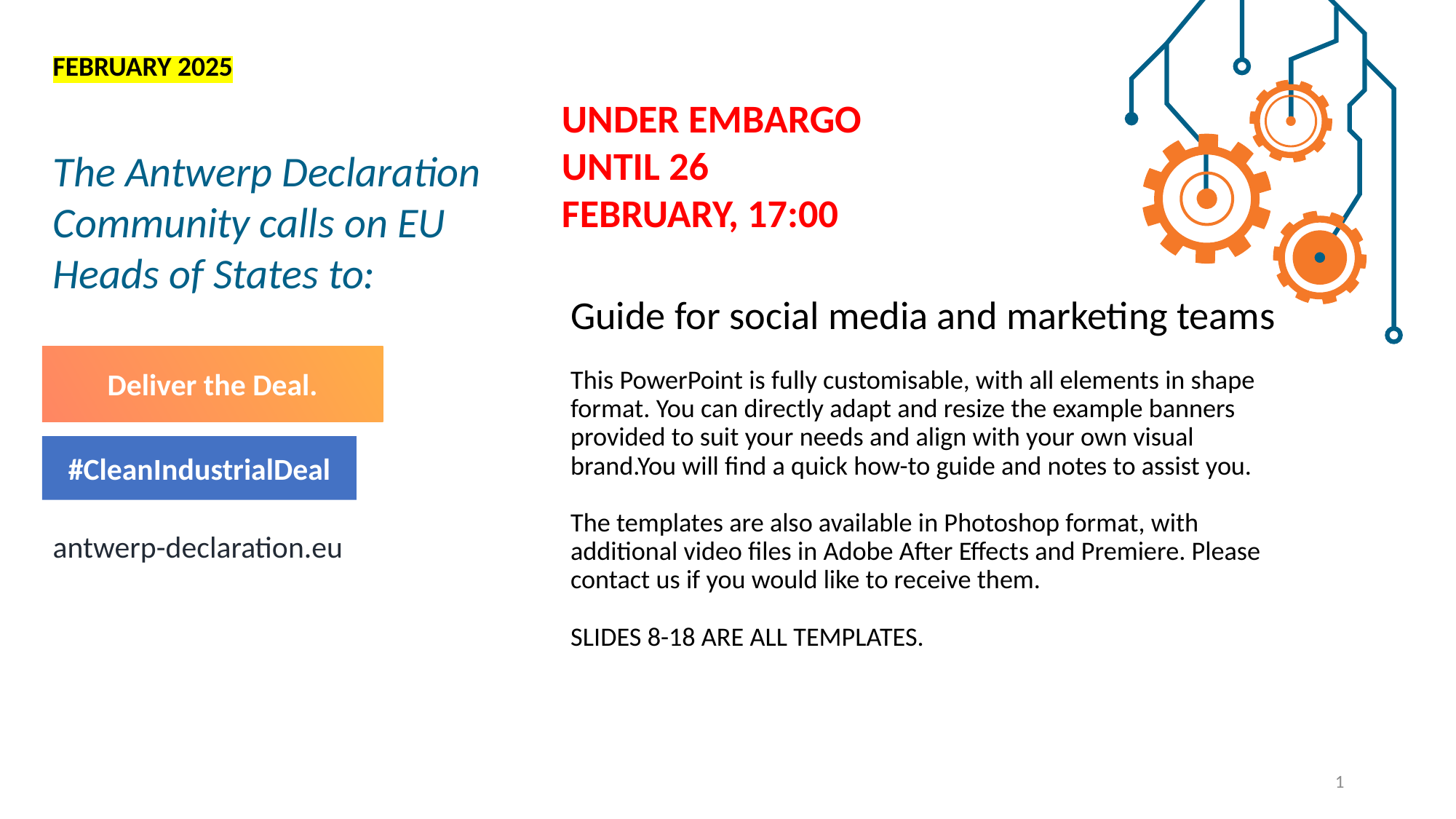

Lines Right
FEBRUARY 2025

Cogs Right

UNDER EMBARGO UNTIL 26 FEBRUARY, 17:00​
The Antwerp Declaration Community calls on EU Heads of States to:
# Guide for social media and marketing teams This PowerPoint is fully customisable, with all elements in shape format. You can directly adapt and resize the example banners provided to suit your needs and align with your own visual brand.You will find a quick how-to guide and notes to assist you. The templates are also available in Photoshop format, with additional video files in Adobe After Effects and Premiere. Please contact us if you would like to receive them. SLIDES 8-18 ARE ALL TEMPLATES.
Deliver the Deal.
#CleanIndustrialDeal
antwerp-declaration.eu
1